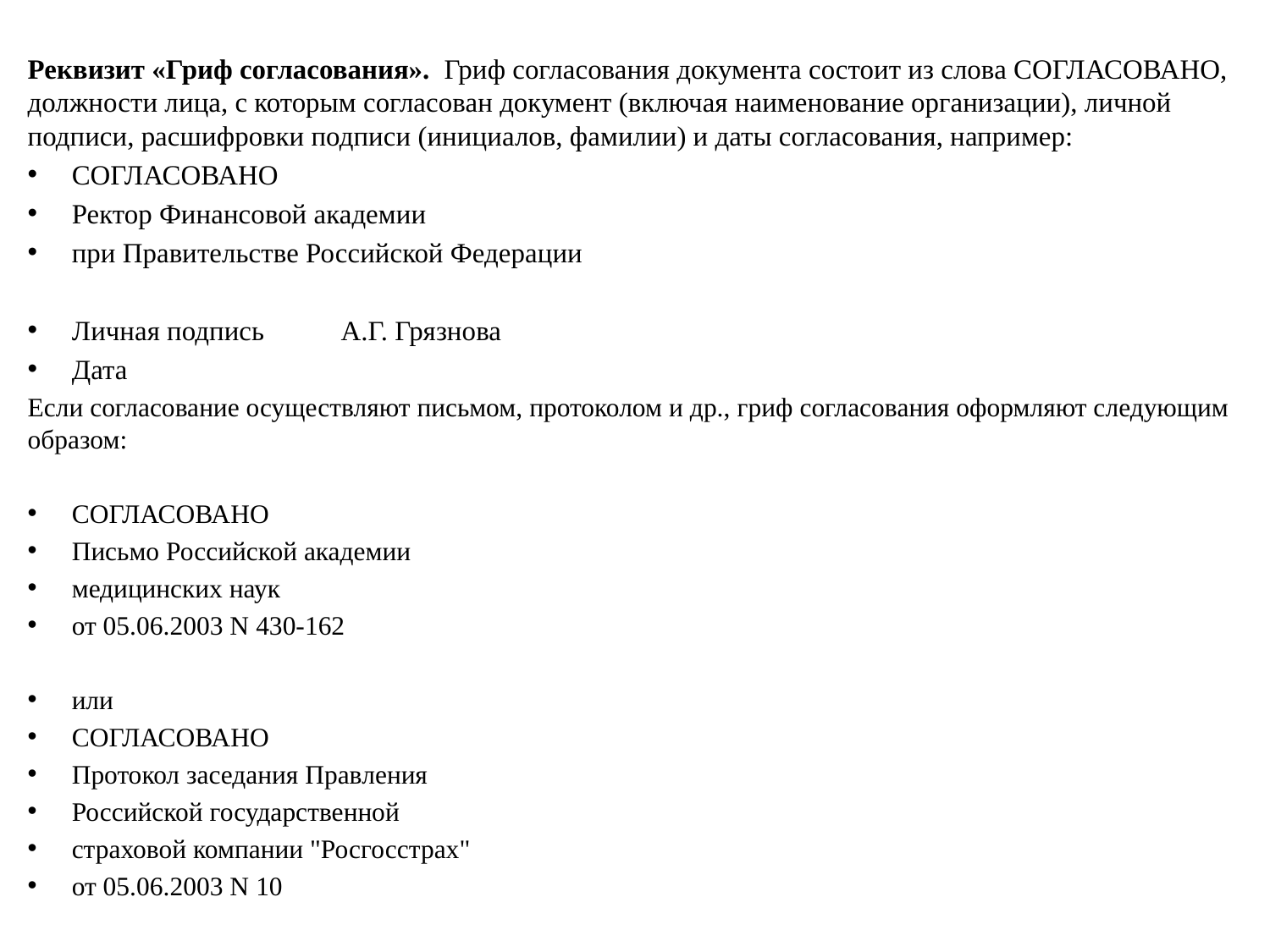

Реквизит «Гриф согласования».  Гриф согласования документа состоит из слова СОГЛАСОВАНО, должности лица, с которым согласован документ (включая наименование организации), личной подписи, расшифровки подписи (инициалов, фамилии) и даты согласования, например:
СОГЛАСОВАНО
Ректор Финансовой академии
при Правительстве Российской Федерации

Личная подпись           А.Г. Грязнова
Дата
Если согласование осуществляют письмом, протоколом и др., гриф согласования оформляют следующим образом:

СОГЛАСОВАНО
Письмо Российской академии
медицинских наук
от 05.06.2003 N 430-162

или
СОГЛАСОВАНО
Протокол заседания Правления
Российской государственной
страховой компании "Росгосстрах"
от 05.06.2003 N 10